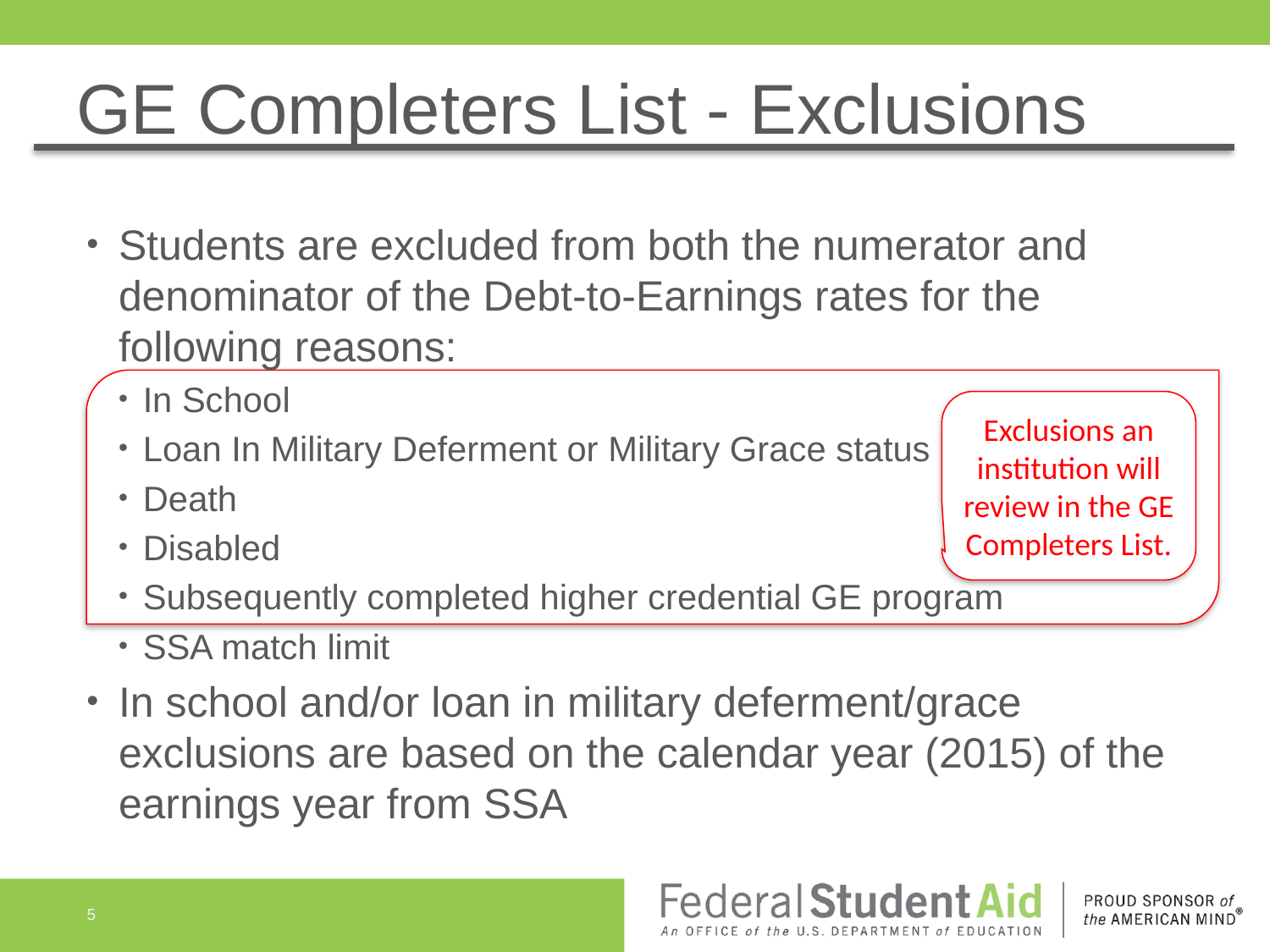

# GE Completers List - Exclusions
Students are excluded from both the numerator and denominator of the Debt-to-Earnings rates for the following reasons:
In School
Loan In Military Deferment or Military Grace status
Death
Disabled
Subsequently completed higher credential GE program
SSA match limit
In school and/or loan in military deferment/grace exclusions are based on the calendar year (2015) of the earnings year from SSA

Exclusions an institution will review in the GE Completers List.
5